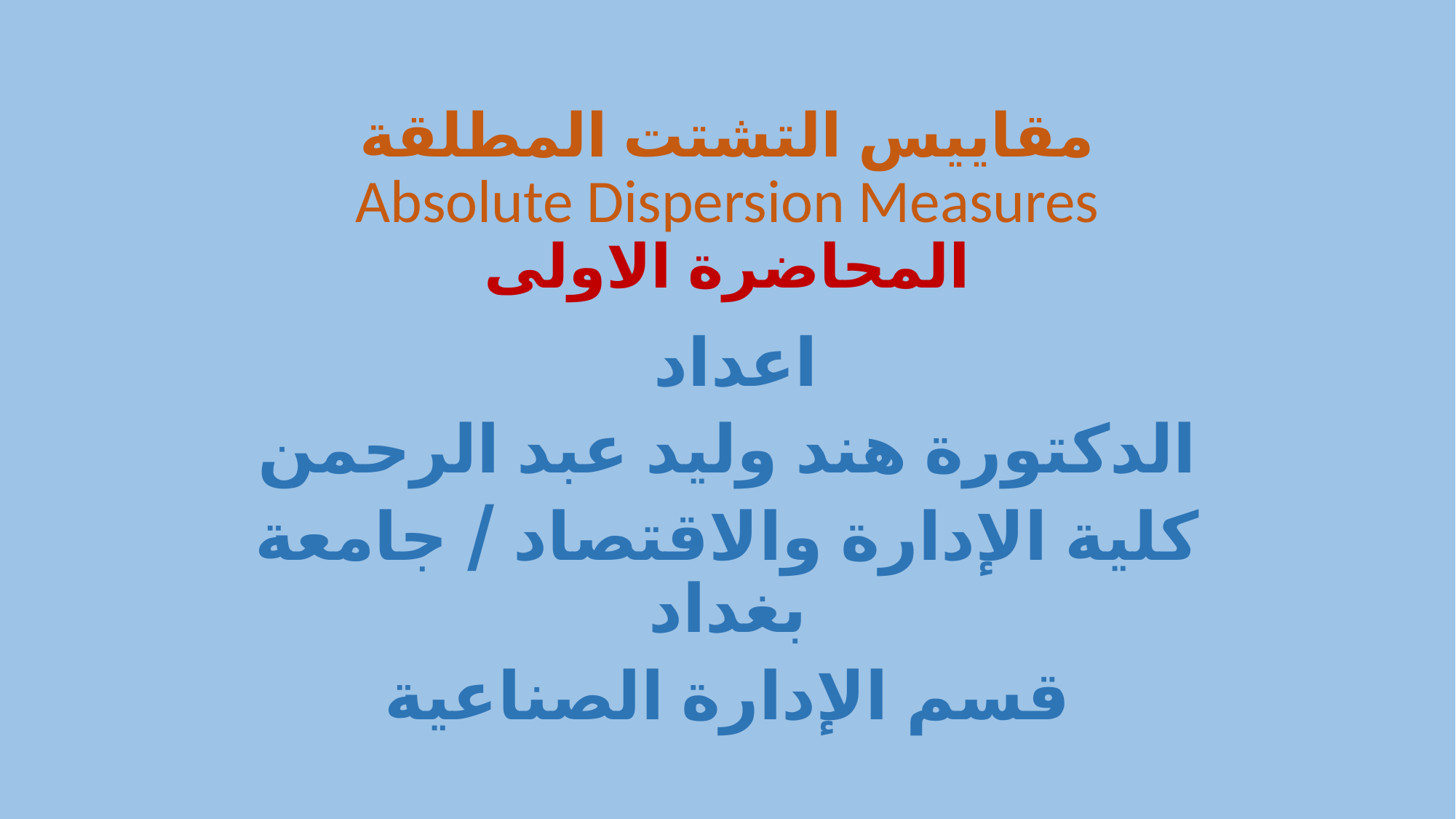

# مقاييس التشتت المطلقة Absolute Dispersion Measures المحاضرة الاولى
اعداد
الدكتورة هند وليد عبد الرحمن
كلية الإدارة والاقتصاد / جامعة بغداد
قسم الإدارة الصناعية